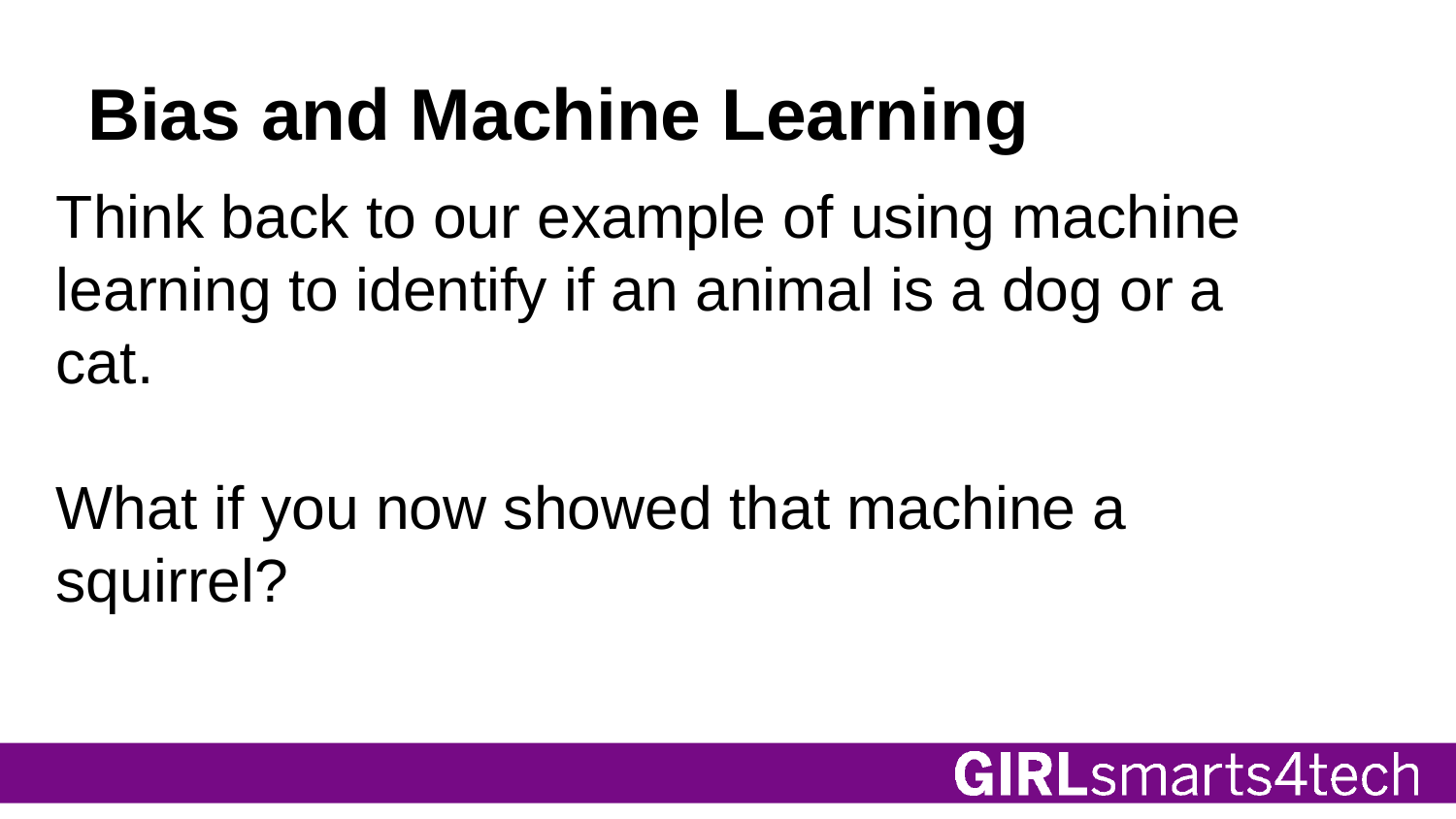

# Bias and Machine Learning
Think back to our example of using machine learning to identify if an animal is a dog or a cat.

What if you now showed that machine a squirrel?